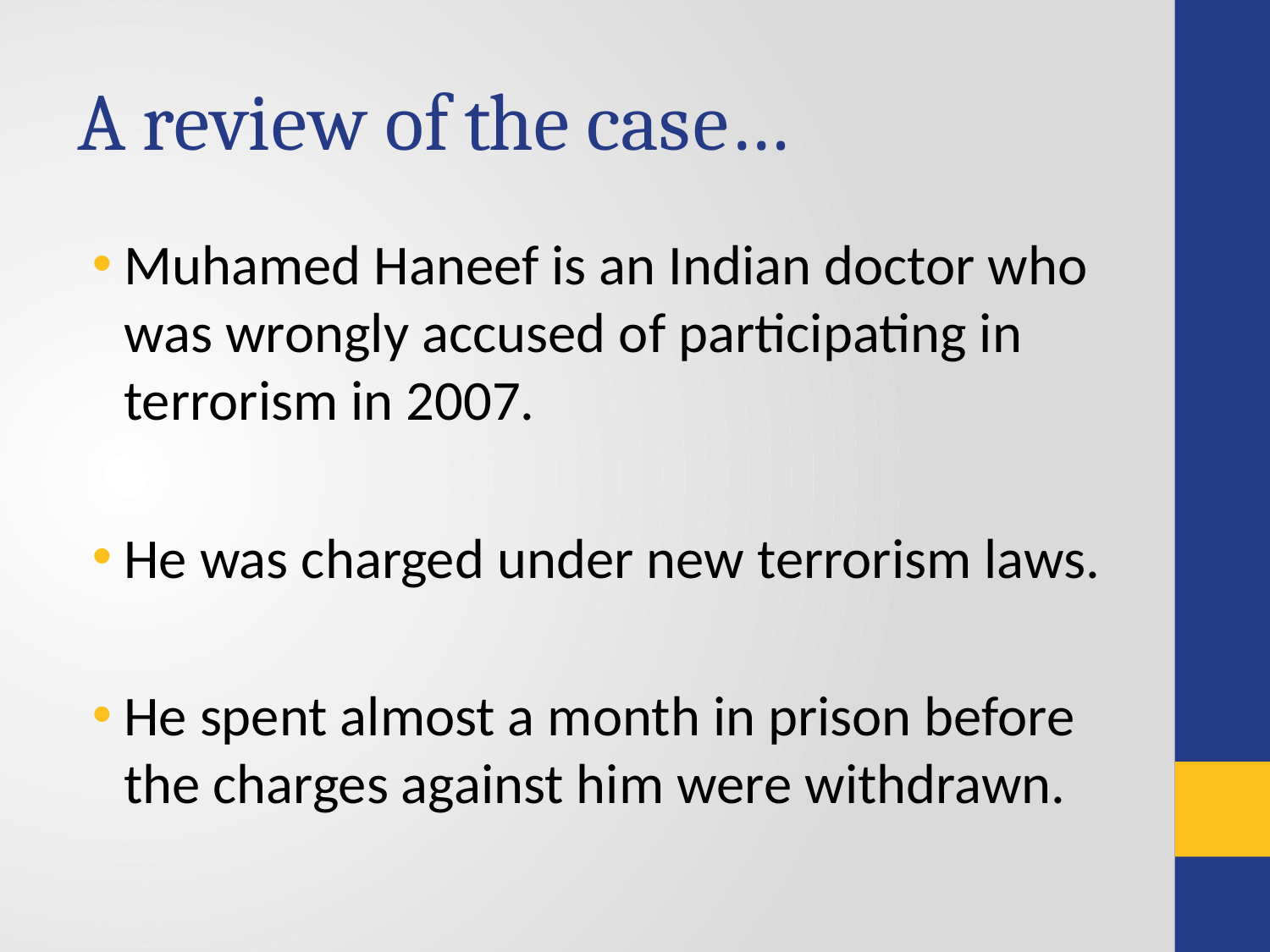

# A review of the case…
Muhamed Haneef is an Indian doctor who was wrongly accused of participating in terrorism in 2007.

He was charged under new terrorism laws.

He spent almost a month in prison before the charges against him were withdrawn.